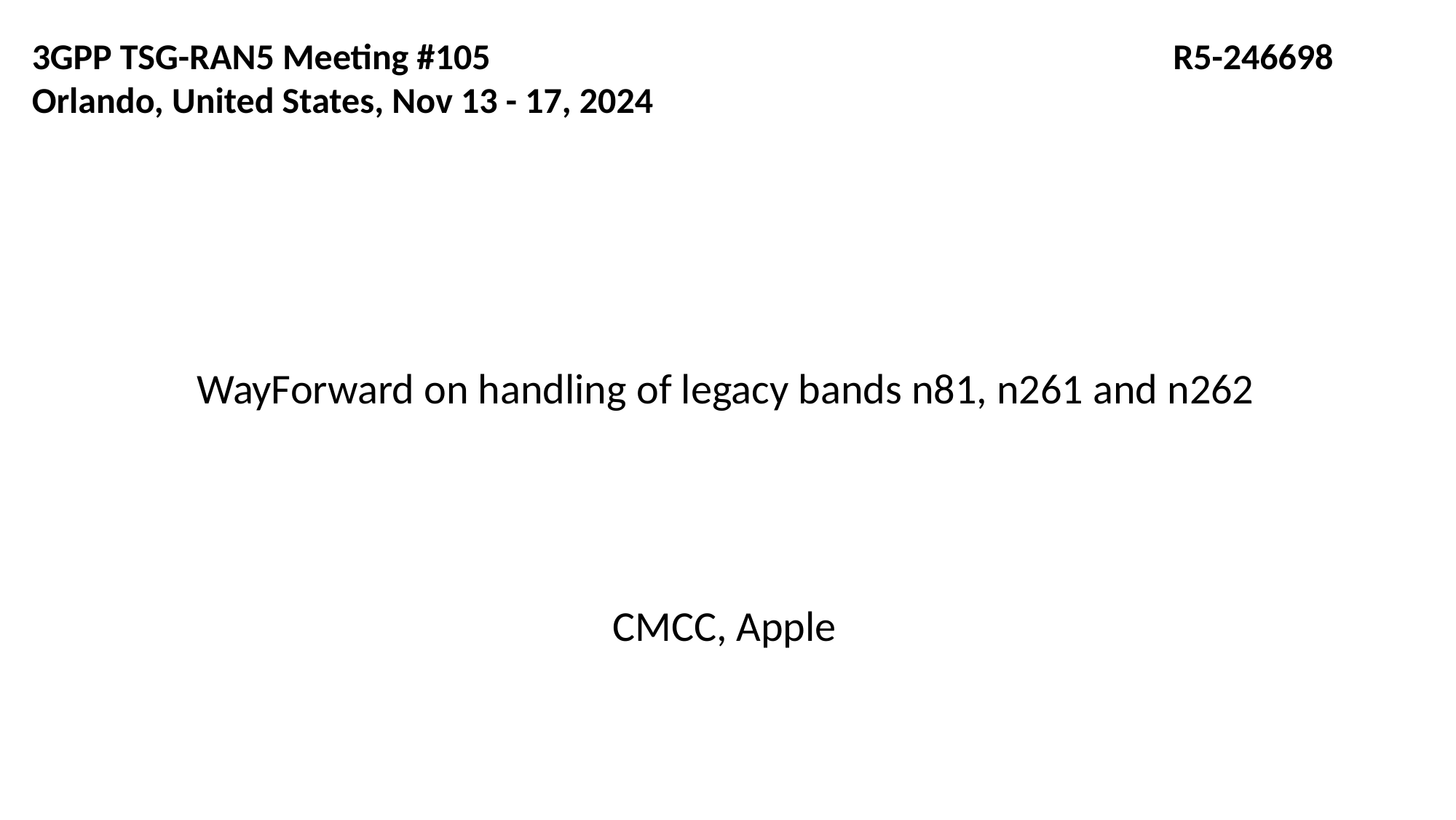

3GPP TSG-RAN5 Meeting #105 						      R5-246698
Orlando, United States, Nov 13 - 17, 2024
# WayForward on handling of legacy bands n81, n261 and n262
CMCC, Apple